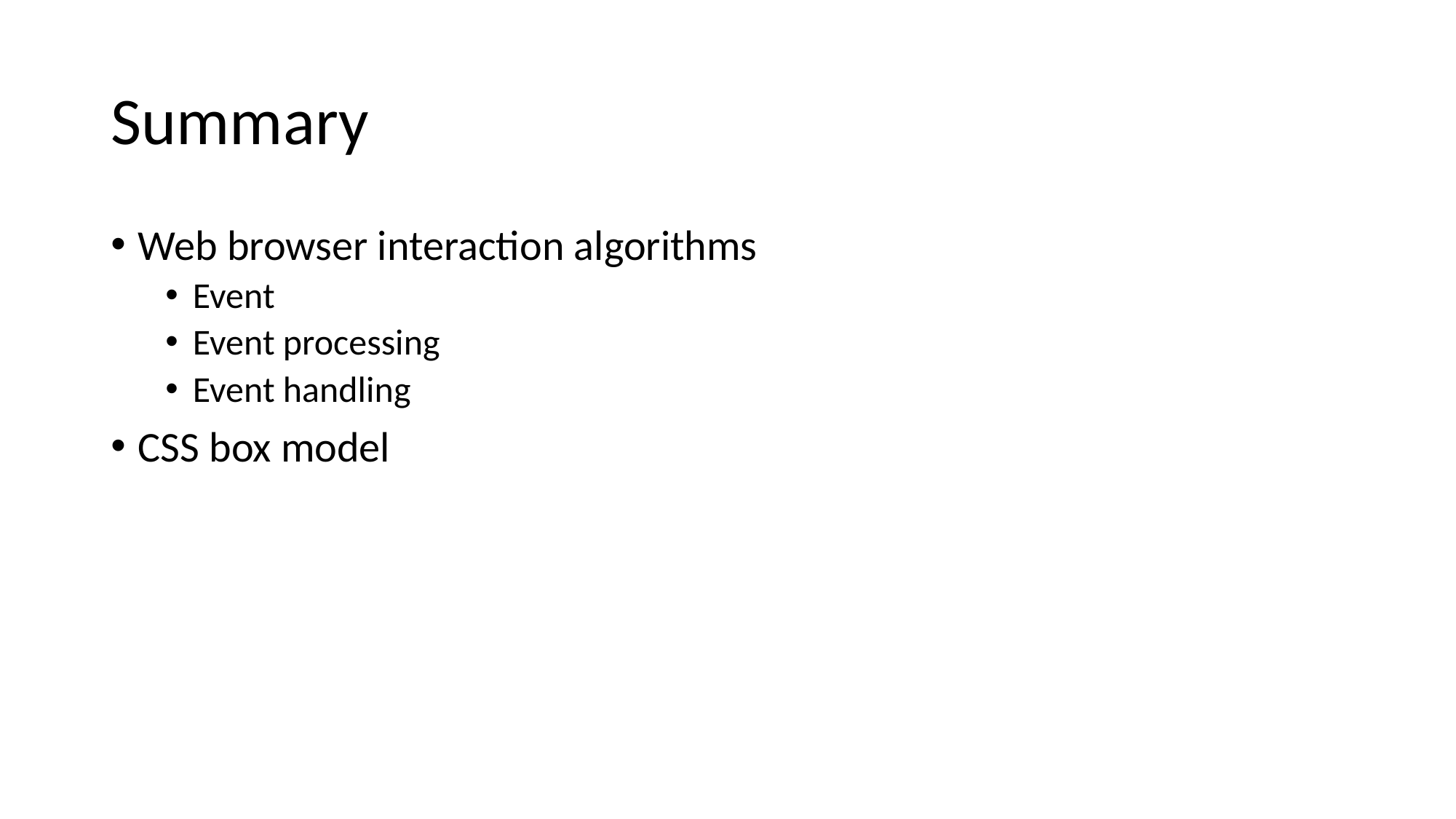

# Summary
Web browser interaction algorithms
Event
Event processing
Event handling
CSS box model